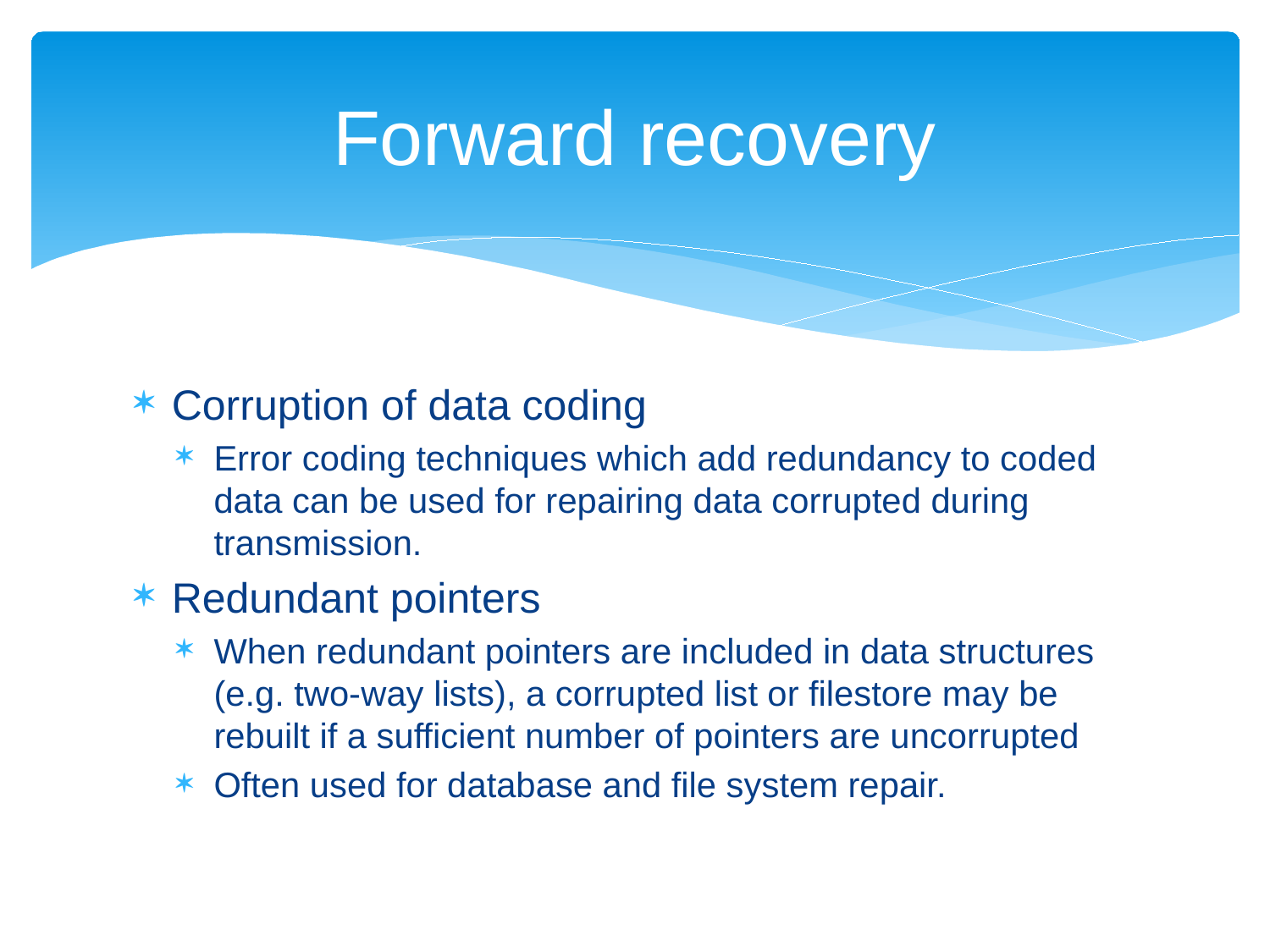

# Forward recovery
Corruption of data coding
Error coding techniques which add redundancy to coded
data can be used for repairing data corrupted during
transmission.
Redundant pointers
When redundant pointers are included in data structures
(e.g. two-way lists), a corrupted list or filestore may be
rebuilt if a sufficient number of pointers are uncorrupted
Often used for database and file system repair.